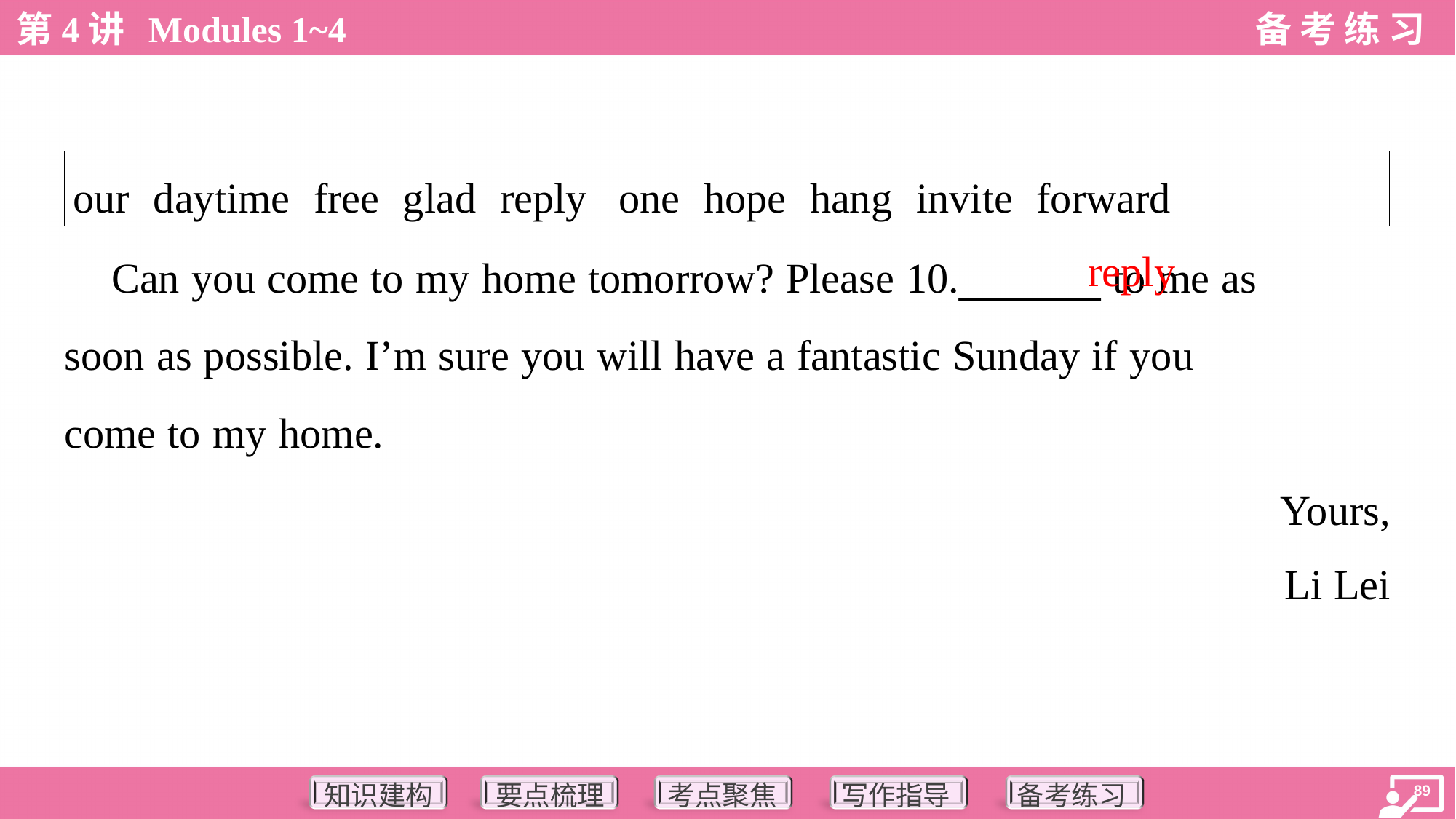

| our daytime free glad reply one hope hang invite forward |
| --- |
reply
    Can you come to my home tomorrow? Please 10.______ to me as
soon as possible. I’m sure you will have a fantastic Sunday if you
come to my home.
Yours,
Li Lei